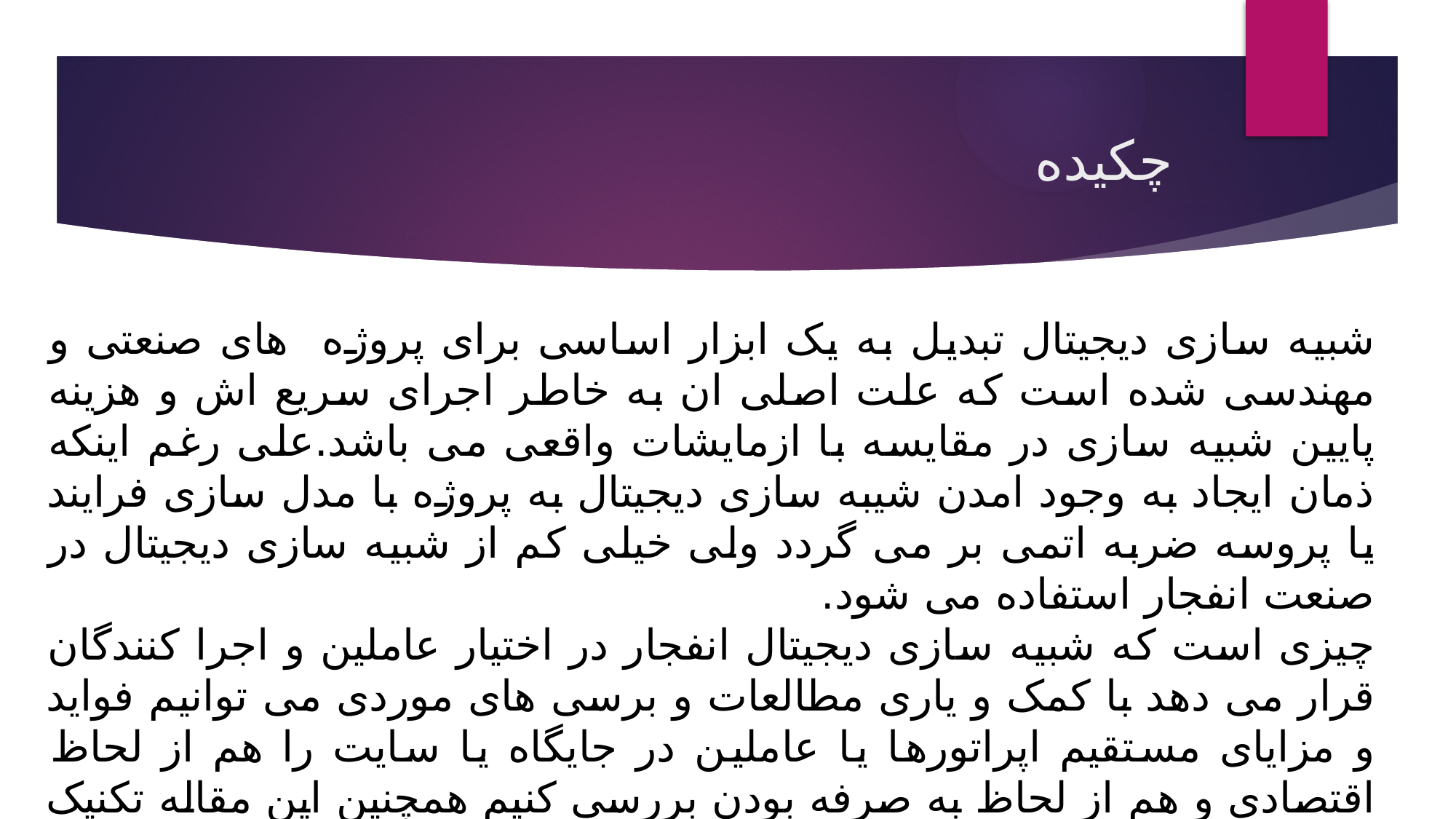

# چکیده
شبیه سازی دیجیتال تبدیل به یک ابزار اساسی برای پروژه  های صنعتی و مهندسی شده است که علت اصلی ان به خاطر اجرای سریع اش و هزینه پایین شبیه سازی در مقایسه با ازمایشات واقعی می باشد.علی رغم اینکه ذمان ایجاد به وجود امدن شیبه سازی دیجیتال به پروژه با مدل سازی فرایند یا پروسه ضربه اتمی بر می گردد ولی خیلی کم از شبیه سازی دیجیتال در صنعت انفجار استفاده می شود.
چیزی است که شبیه سازی دیجیتال انفجار در اختیار عاملین و اجرا کنندگان قرار می دهد با کمک و یاری مطالعات و برسی های موردی می توانیم فواید و مزایای مستقیم اپراتورها یا عاملین در جایگاه یا سایت را هم از لحاظ اقتصادی و هم از لحاظ به صرفه بودن بررسی کنیم همچنین این مقاله تکنیک های قبلی شبیه سازی انفجار را به روز میکند و تکنولوژی جدید را با جدیدترین و اخیر ترین شیوه راتوضیح می دهد و علاوه بر این پیشرفت هایی که احتمال می رود در اینده ایجاد می شود را توضیح می دهد.